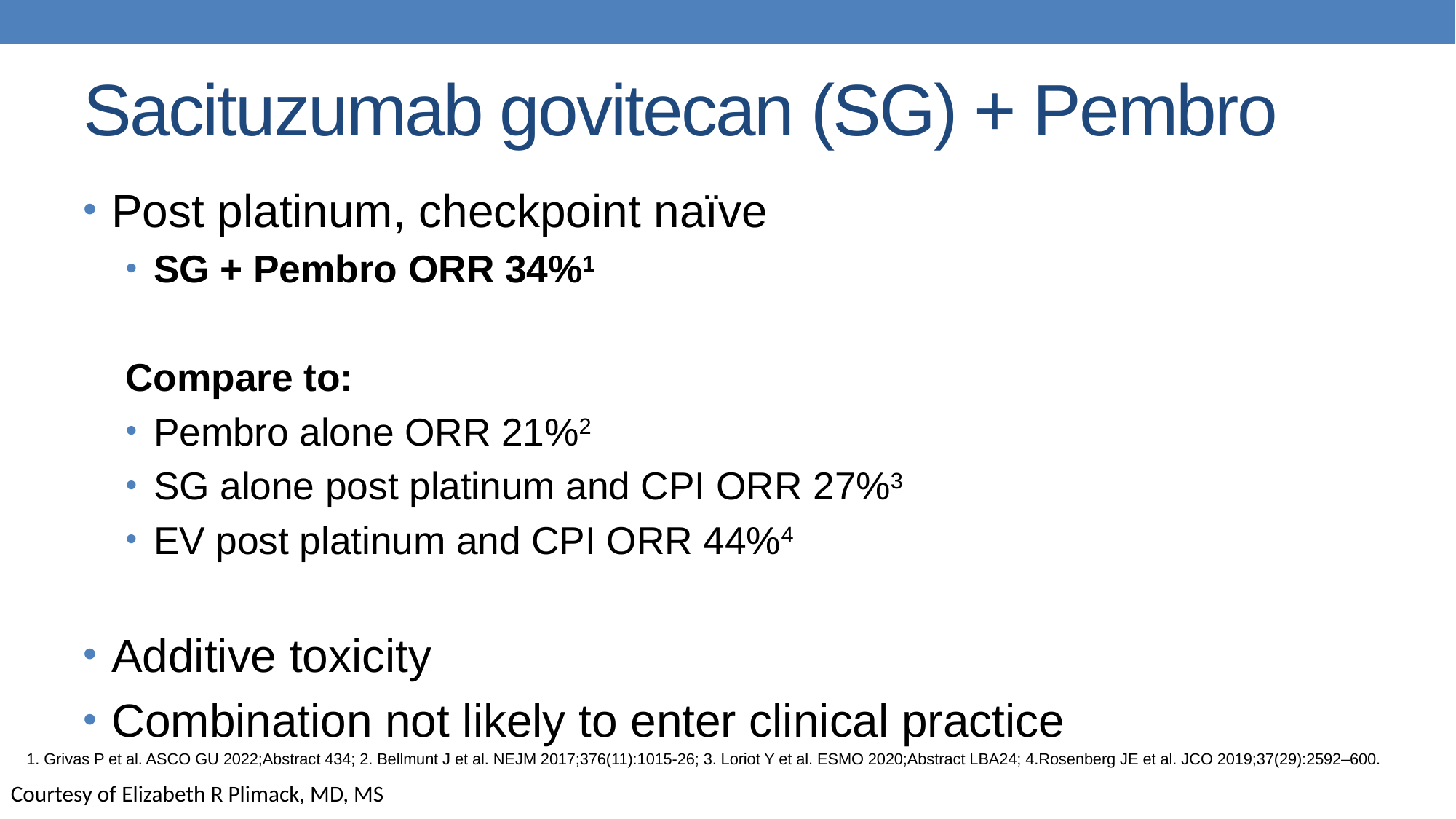

# Sacituzumab govitecan (SG) + Pembro
Post platinum, checkpoint naïve
SG + Pembro ORR 34%1

Compare to:
Pembro alone ORR 21%2
SG alone post platinum and CPI ORR 27%3
EV post platinum and CPI ORR 44%4

Additive toxicity
Combination not likely to enter clinical practice

1. Grivas P et al. ASCO GU 2022;Abstract 434; 2. Bellmunt J et al. NEJM 2017;376(11):1015-26; 3. Loriot Y et al. ESMO 2020;Abstract LBA24; 4.Rosenberg JE et al. JCO 2019;37(29):2592–600.
Courtesy of Elizabeth R Plimack, MD, MS